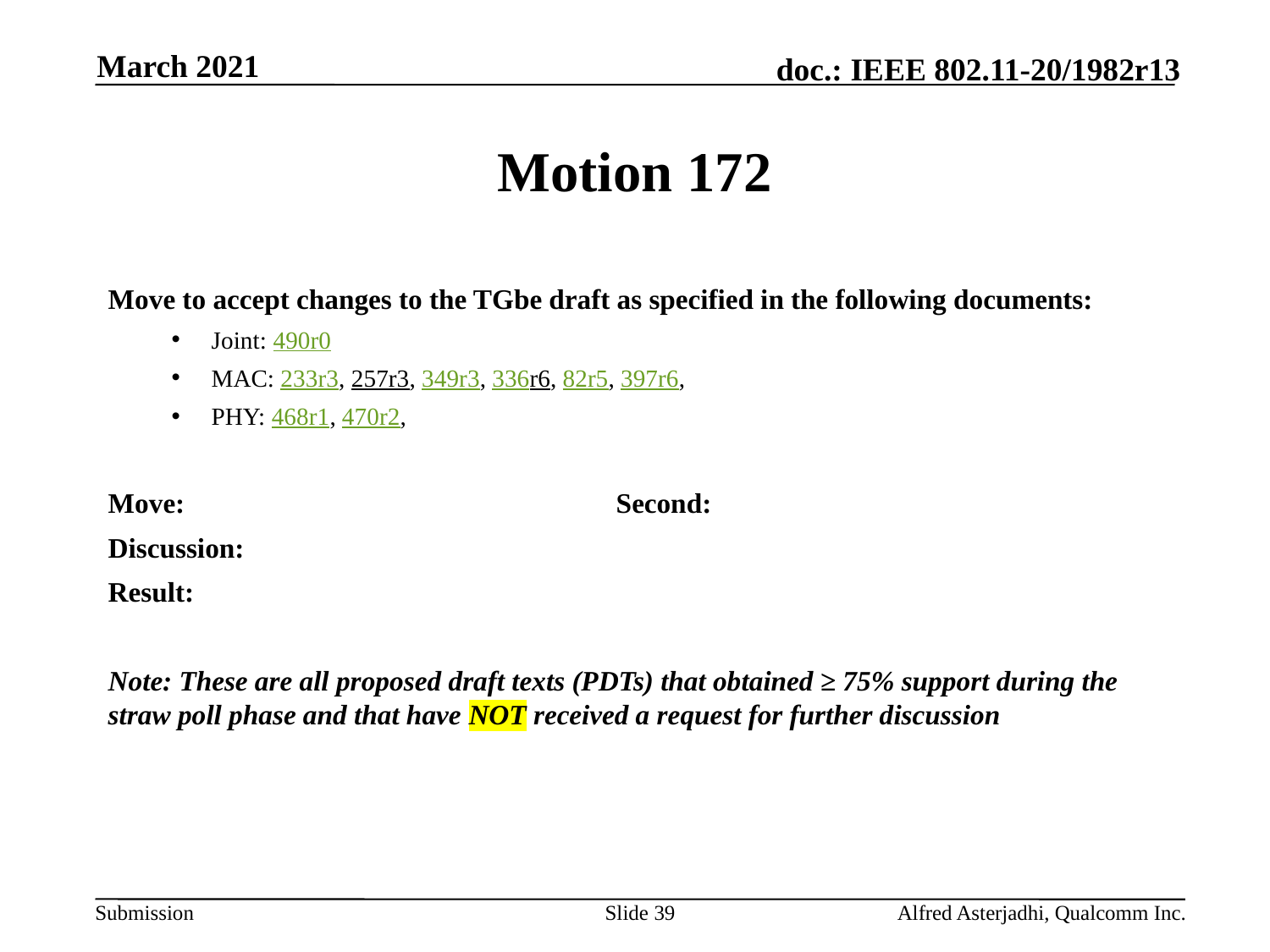

March 2021
# Motion 172
Move to accept changes to the TGbe draft as specified in the following documents:
Joint: 490r0
MAC: 233r3, 257r3, 349r3, 336r6, 82r5, 397r6,
PHY: 468r1, 470r2,

Move: 				Second:
Discussion:
Result:

Note: These are all proposed draft texts (PDTs) that obtained ≥ 75% support during the straw poll phase and that have NOT received a request for further discussion
Slide 39
Alfred Asterjadhi, Qualcomm Inc.